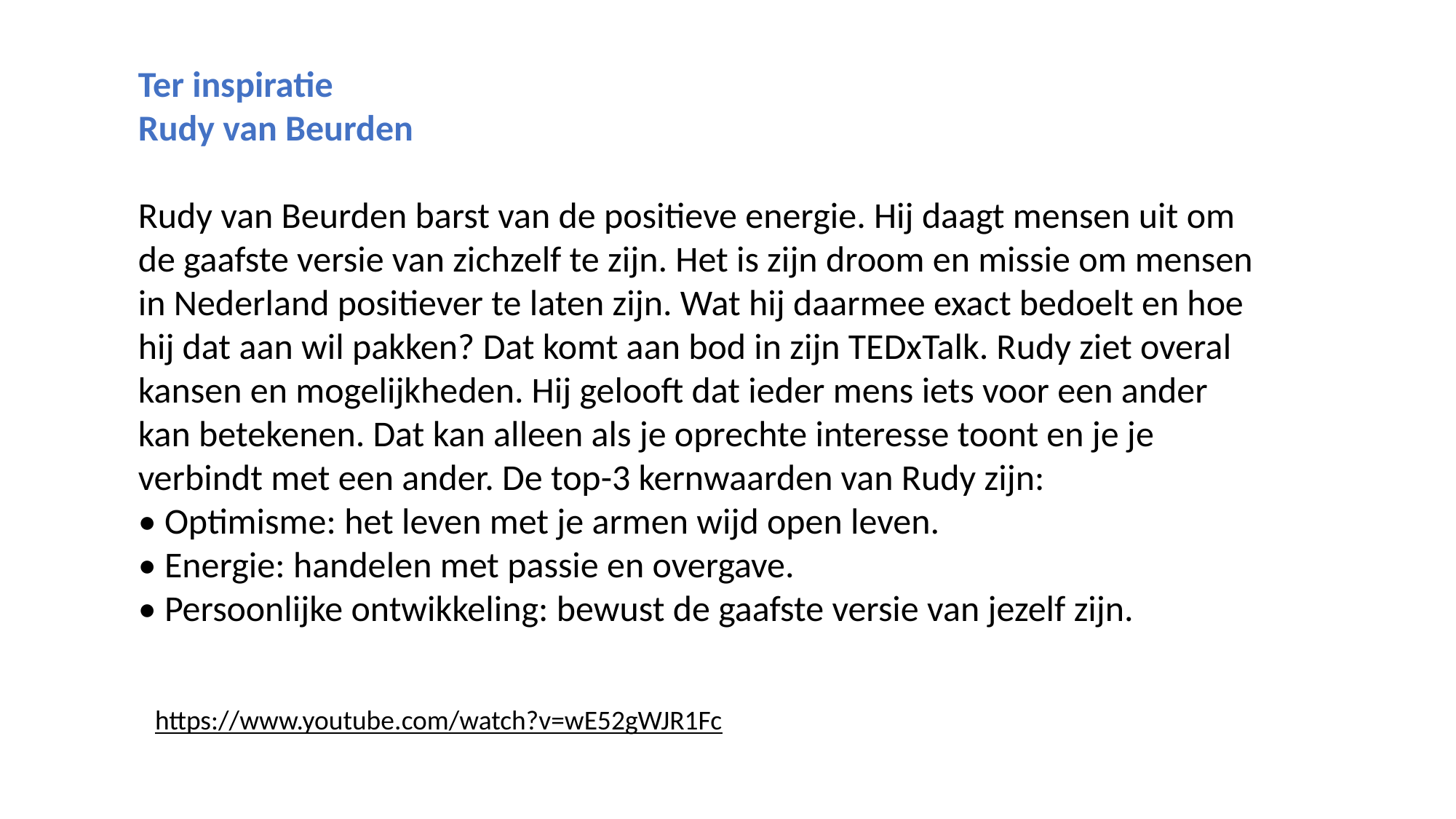

Ter inspiratie
Rudy van Beurden

Rudy van Beurden barst van de positieve energie. Hij daagt mensen uit om de gaafste versie van zichzelf te zijn. Het is zijn droom en missie om mensen in Nederland positiever te laten zijn. Wat hij daarmee exact bedoelt en hoe hij dat aan wil pakken? Dat komt aan bod in zijn TEDxTalk. Rudy ziet overal kansen en mogelijkheden. Hij gelooft dat ieder mens iets voor een ander kan betekenen. Dat kan alleen als je oprechte interesse toont en je je verbindt met een ander. De top-3 kernwaarden van Rudy zijn:
• Optimisme: het leven met je armen wijd open leven.
• Energie: handelen met passie en overgave.
• Persoonlijke ontwikkeling: bewust de gaafste versie van jezelf zijn.
https://www.youtube.com/watch?v=wE52gWJR1Fc